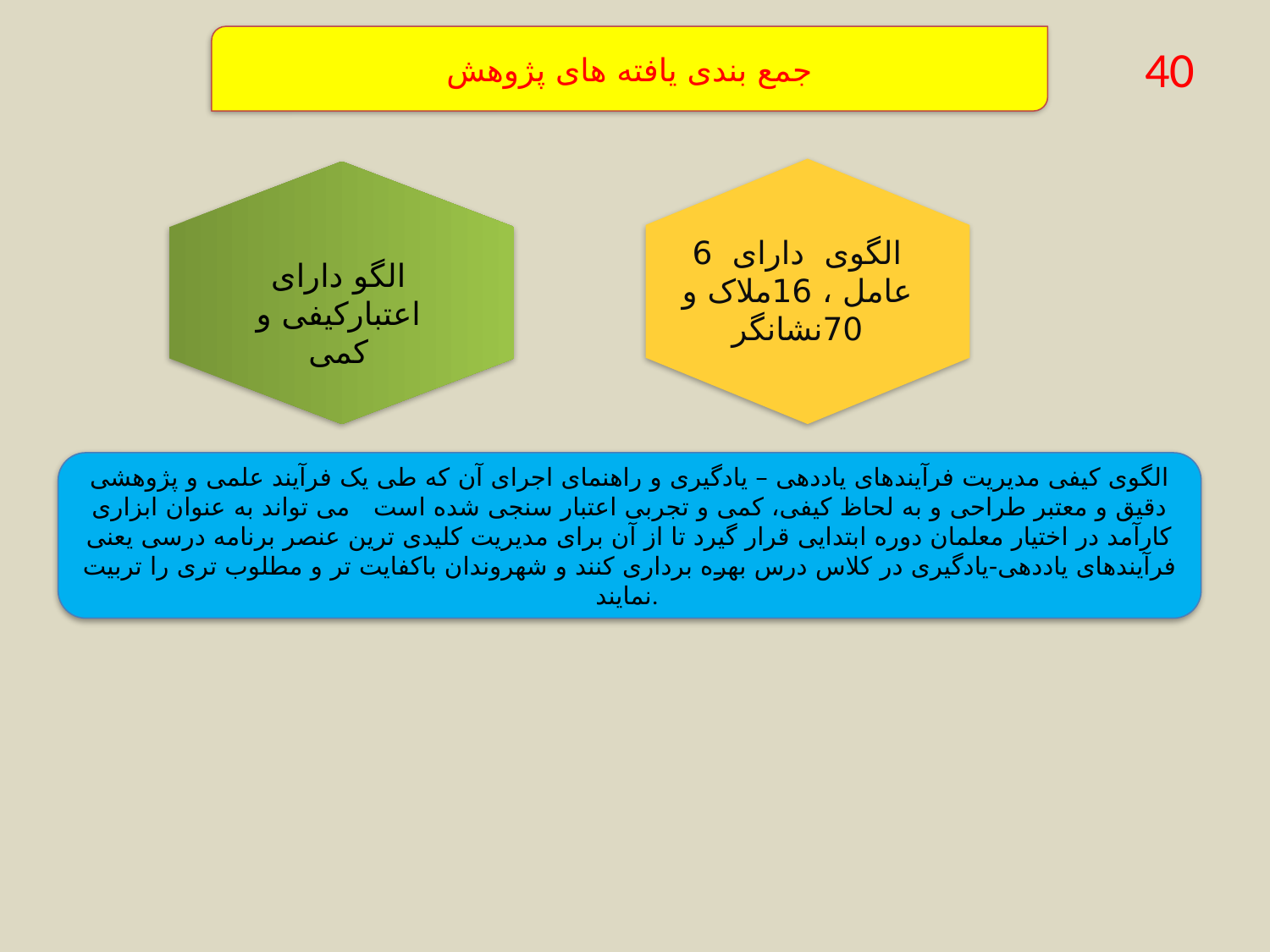

جمع بندی یافته های پژوهش

40

الگوی  دارای  6 عامل ، 16ملاک و 70نشانگر

الگو دارای اعتبارکیفی و کمی

الگوی کیفی مدیریت فرآیندهای یاددهی – یادگیری و راهنمای اجرای آن که طی یک فرآیند علمی و پژوهشی دقیق و معتبر طراحی و به لحاظ کیفی، کمی و تجربی اعتبار سنجی شده است   می تواند به عنوان ابزاری کارآمد در اختیار معلمان دوره ابتدایی قرار گیرد تا از آن برای مدیریت کلیدی ترین عنصر برنامه درسی یعنی فرآیندهای یاددهی-یادگیری در کلاس درس بهره برداری کنند و شهروندان باکفایت تر و مطلوب تری را تربیت نمایند.